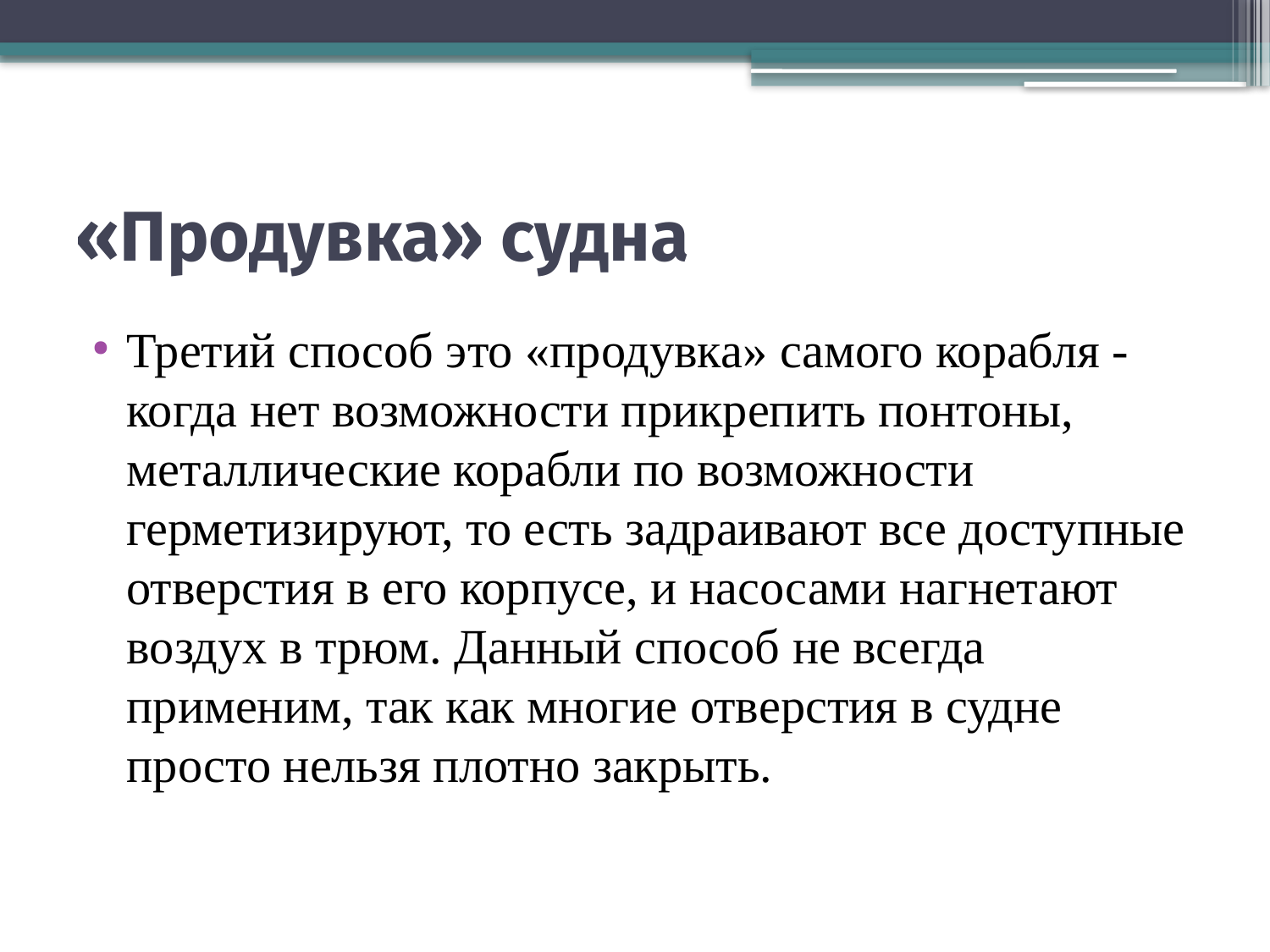

# «Продувка» судна
Третий способ это «продувка» самого корабля - когда нет возможности прикрепить понтоны, металлические корабли по возможности герметизируют, то есть задраивают все доступные отверстия в его корпусе, и насосами нагнетают воздух в трюм. Данный способ не всегда применим, так как многие отверстия в судне просто нельзя плотно закрыть.